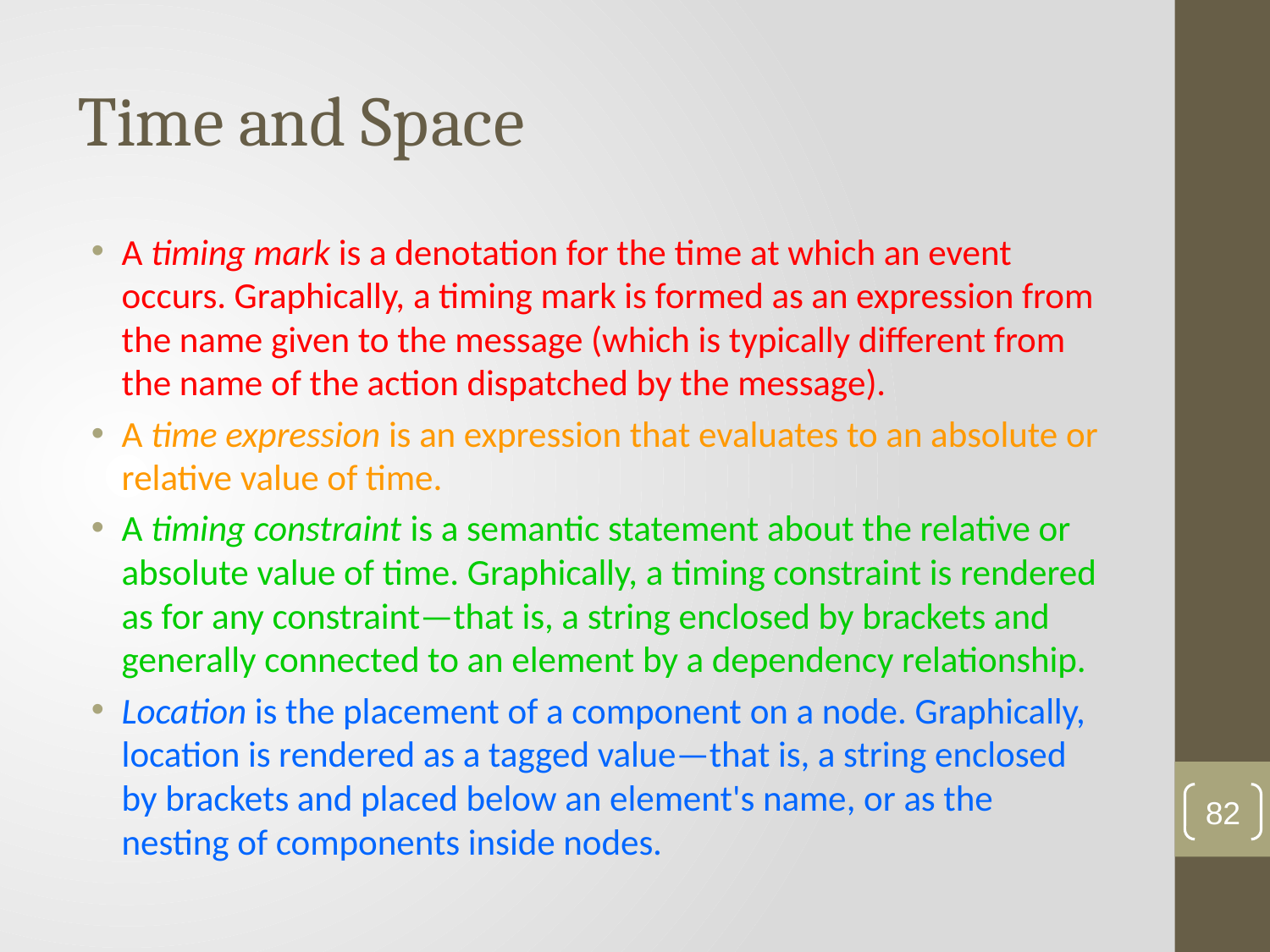

# Time and Space
A timing mark is a denotation for the time at which an event occurs. Graphically, a timing mark is formed as an expression from the name given to the message (which is typically different from the name of the action dispatched by the message).
A time expression is an expression that evaluates to an absolute or relative value of time.
A timing constraint is a semantic statement about the relative or absolute value of time. Graphically, a timing constraint is rendered as for any constraint—that is, a string enclosed by brackets and generally connected to an element by a dependency relationship.
Location is the placement of a component on a node. Graphically, location is rendered as a tagged value—that is, a string enclosed by brackets and placed below an element's name, or as the nesting of components inside nodes.
82